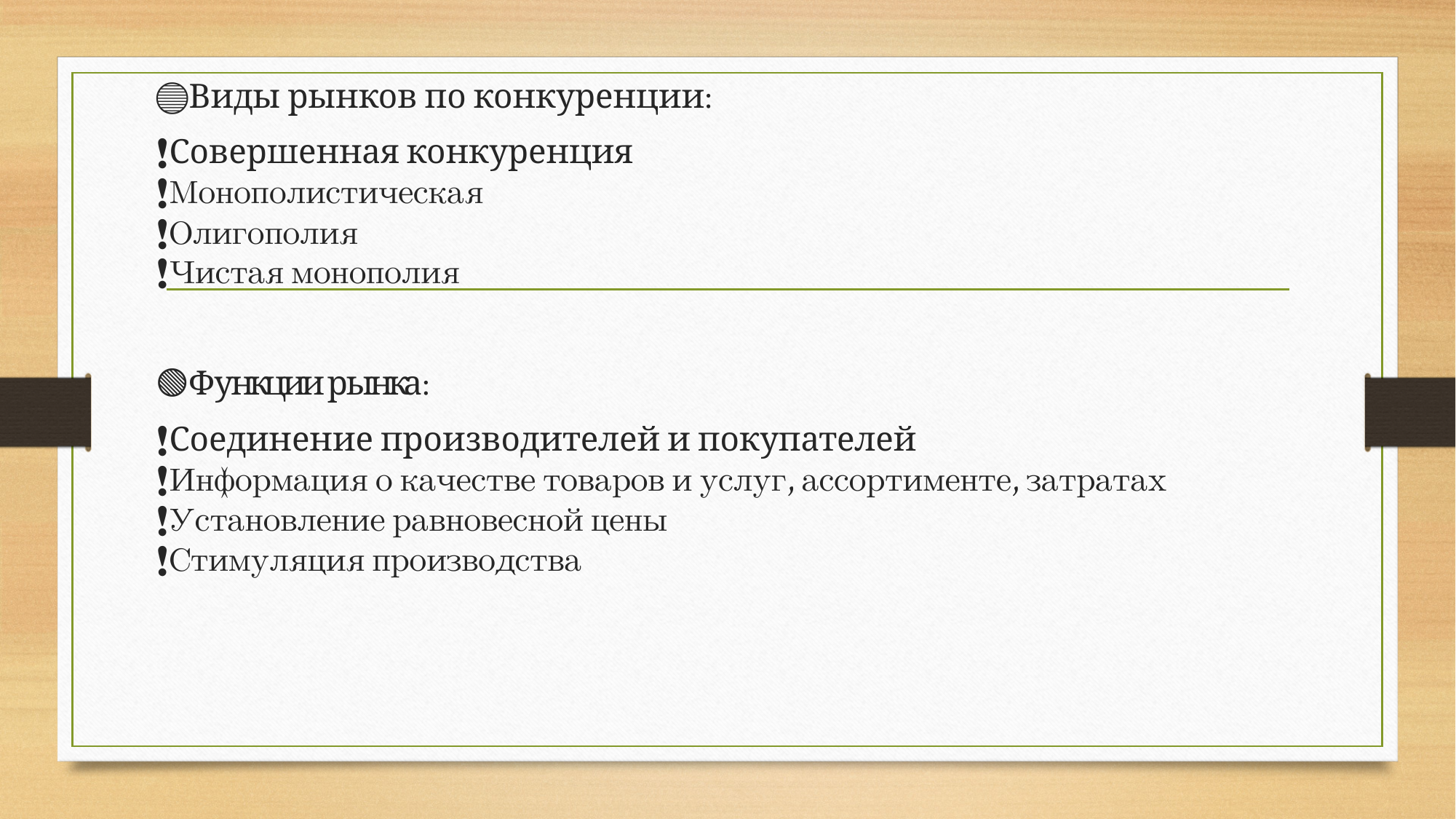

🔵Виды рынков по конкуренции:
❗Совершенная конкуренция
❗Монополистическая
❗Олигополия
❗Чистая монополия

🟢Функции рынка:
❗Соединение производителей и покупателей
❗Информация о качестве товаров и услуг, ассортименте, затратах
❗Установление равновесной цены
❗Стимуляция производства